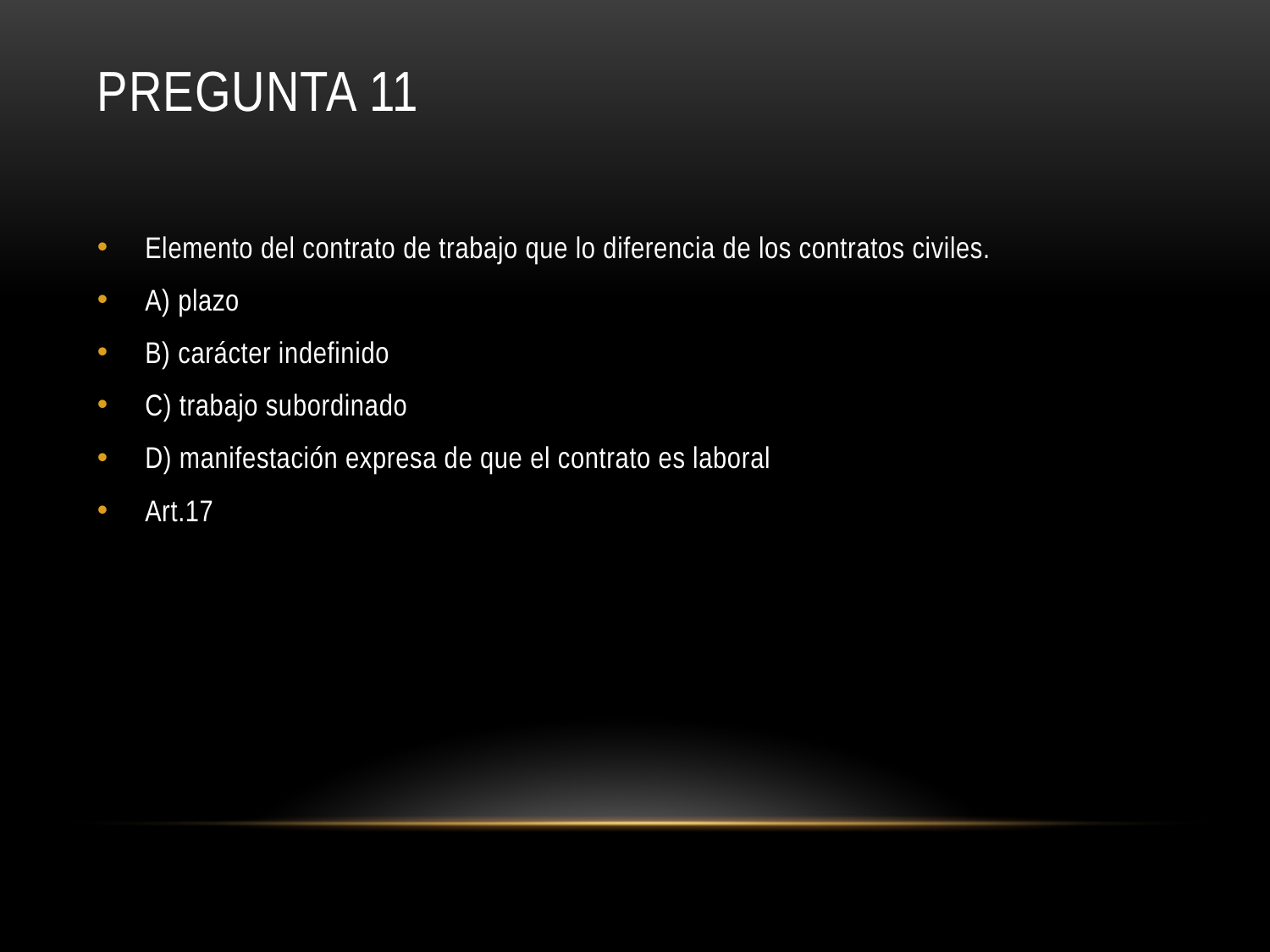

# Pregunta 11
Elemento del contrato de trabajo que lo diferencia de los contratos civiles.
A) plazo
B) carácter indefinido
C) trabajo subordinado
D) manifestación expresa de que el contrato es laboral
Art.17